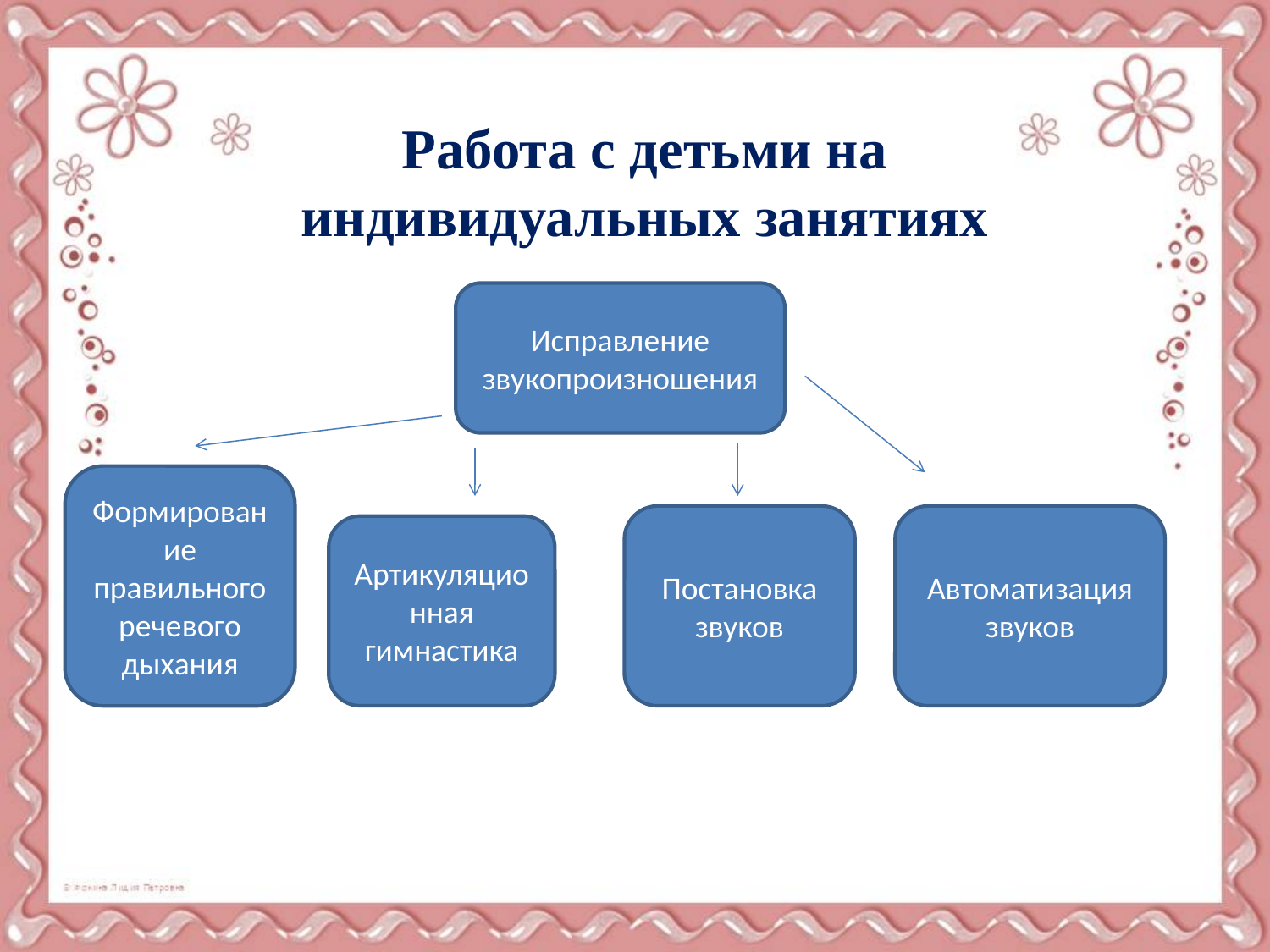

Работа с детьми на индивидуальных занятиях
Исправление звукопроизношения
Формирование правильного речевого дыхания
Постановка звуков
Автоматизация звуков
Артикуляционная гимнастика